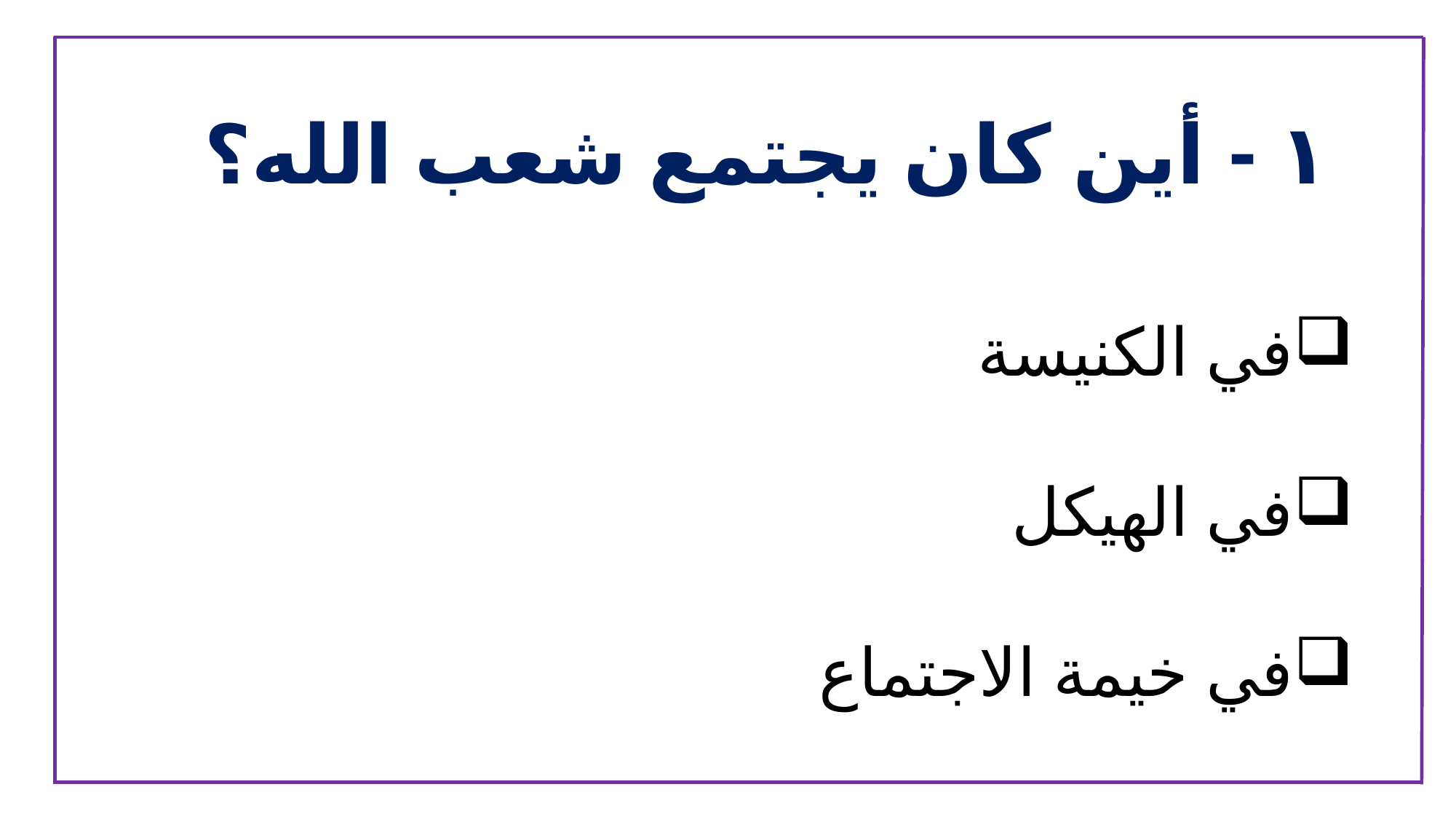

١ - أين كان يجتمع شعب الله؟
في الكنيسة
في الهيكل
في خيمة الاجتماع